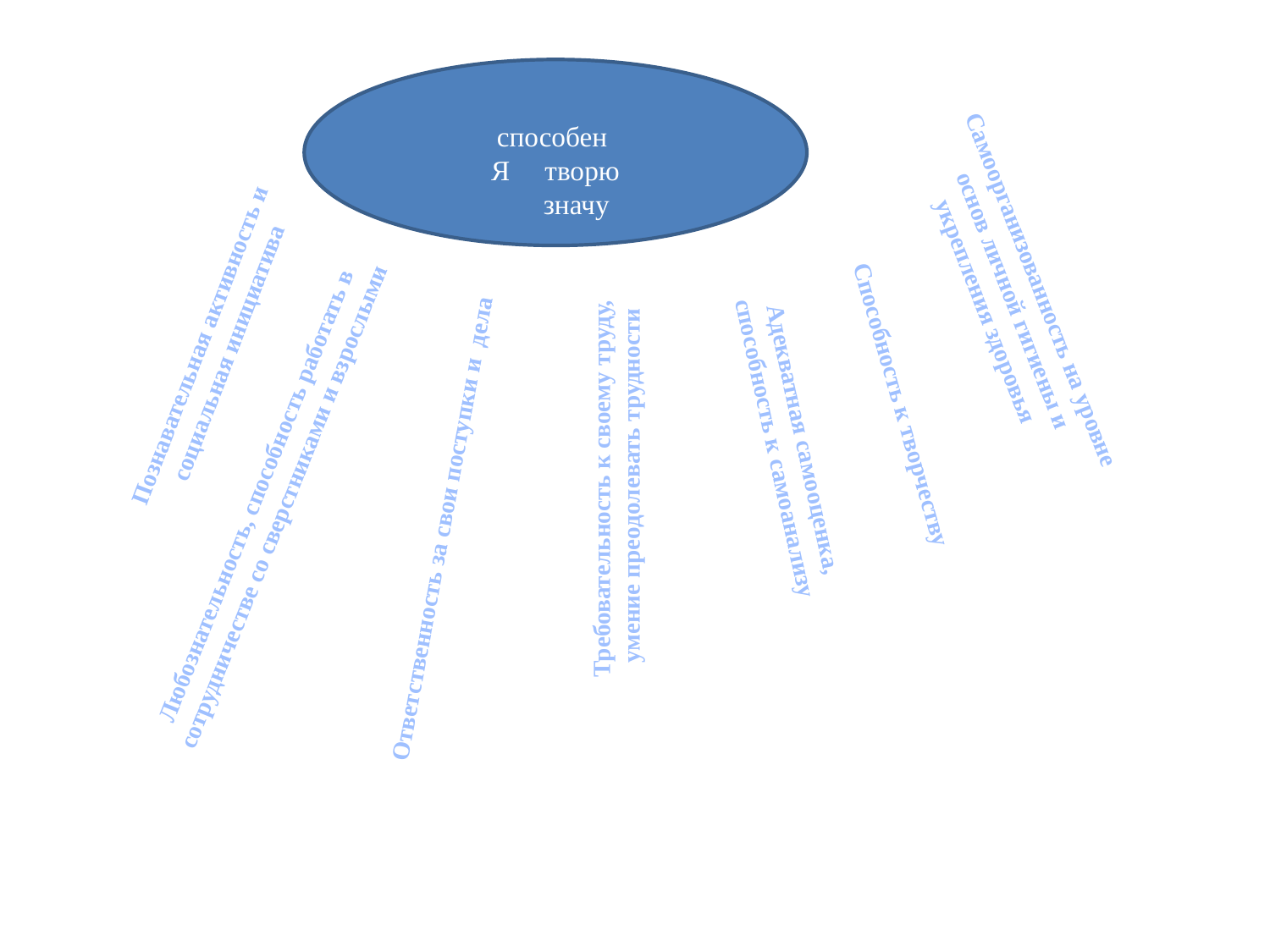

способен
Я     творю
      значу
Самоорганизованность на уровне
основ личной гигиены и
укрепления здоровья
Познавательная активность и
 социальная инициатива
Способность к творчеству
Адекватная самооценка,
способность к самоанализу
Требовательность к своему труду,
умение преодолевать трудности
Любознательность, способность работать в
сотрудничестве со сверстниками и взрослыми
Ответственность за свои поступки и  дела